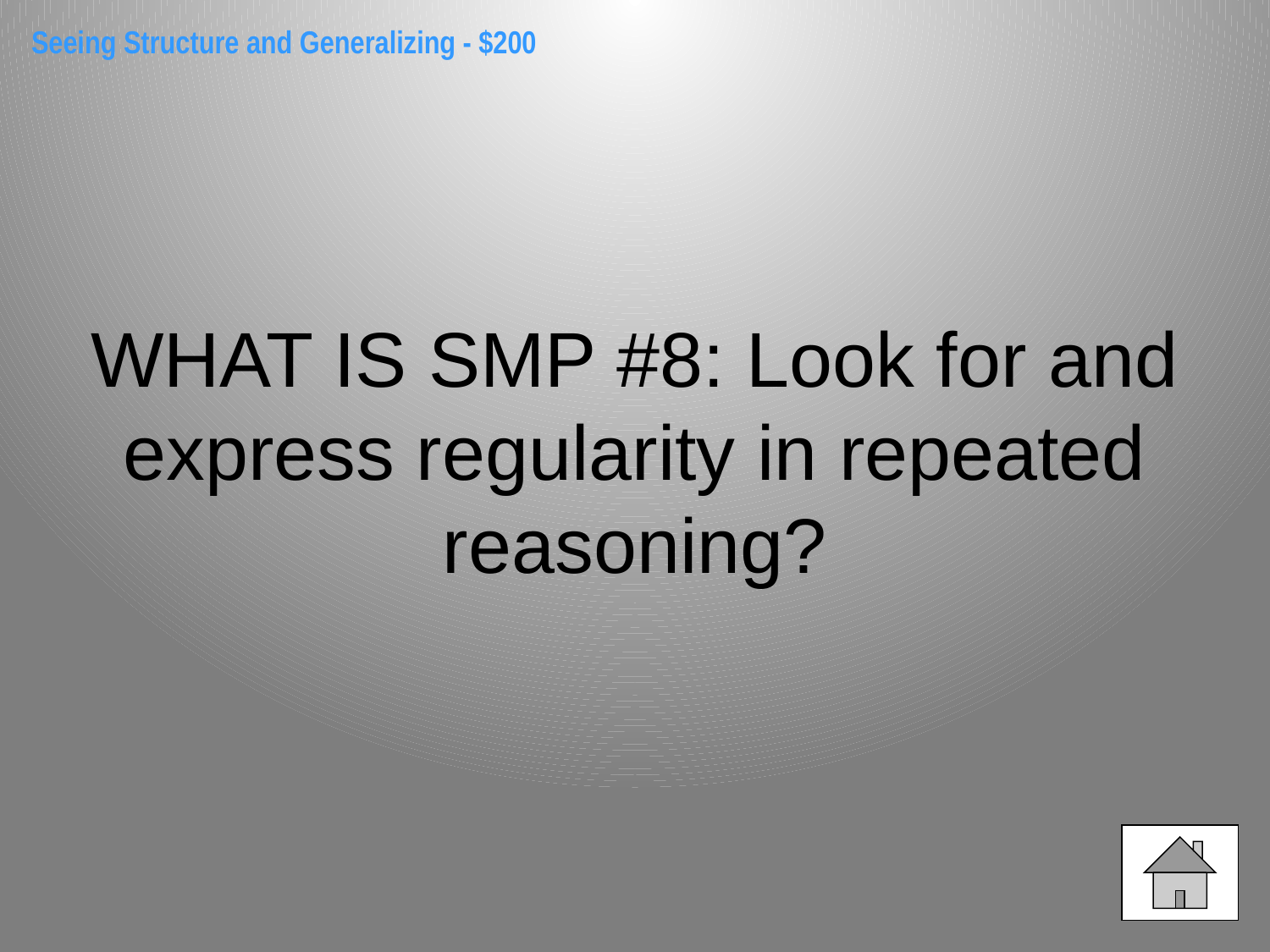

Seeing Structure and Generalizing - $200
WHAT IS SMP #8: Look for and express regularity in repeated reasoning?